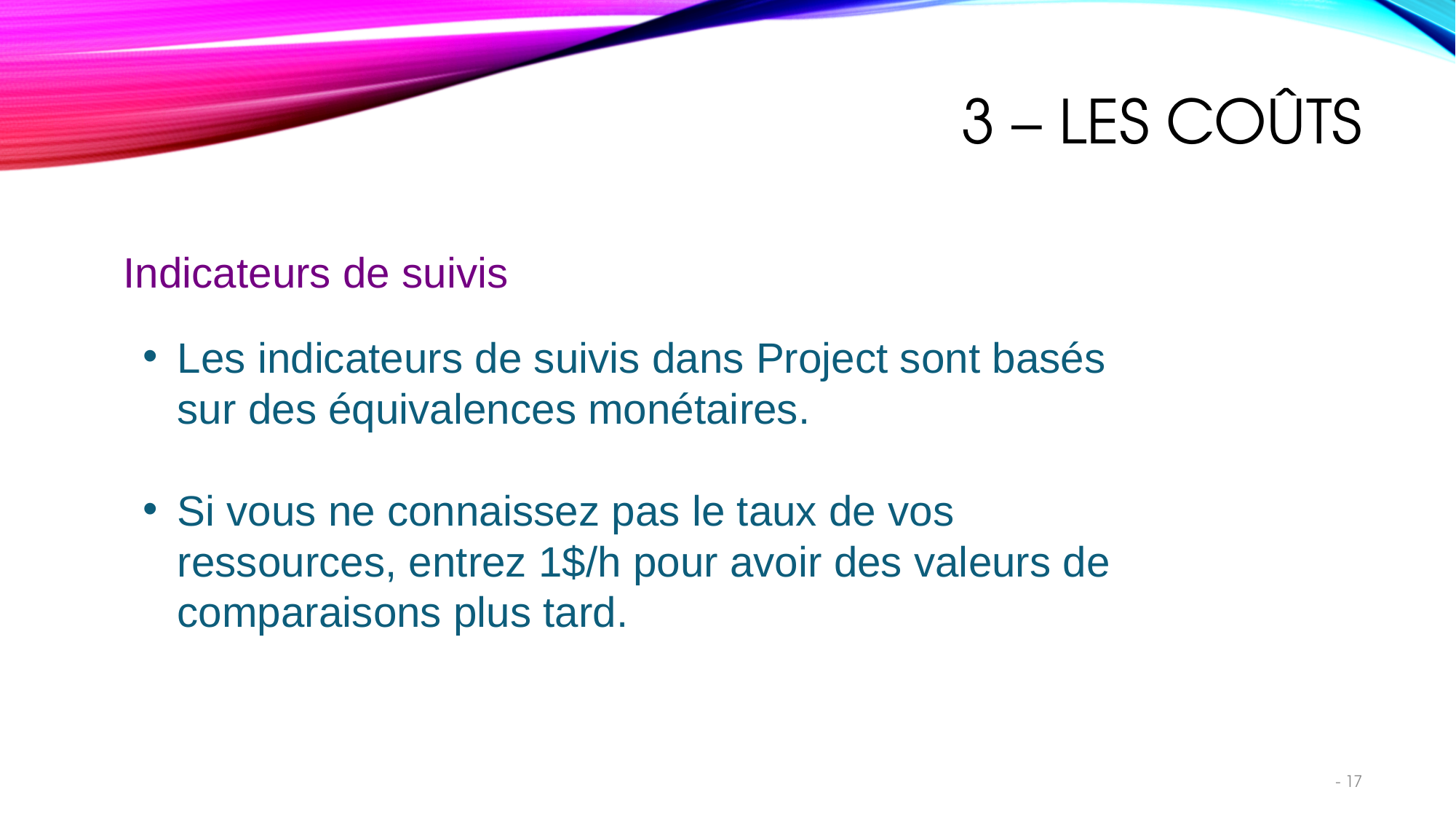

# 3 – Les Coûts
Indicateurs de suivis
Les indicateurs de suivis dans Project sont basés sur des équivalences monétaires.

Si vous ne connaissez pas le taux de vos ressources, entrez 1$/h pour avoir des valeurs de comparaisons plus tard.
17